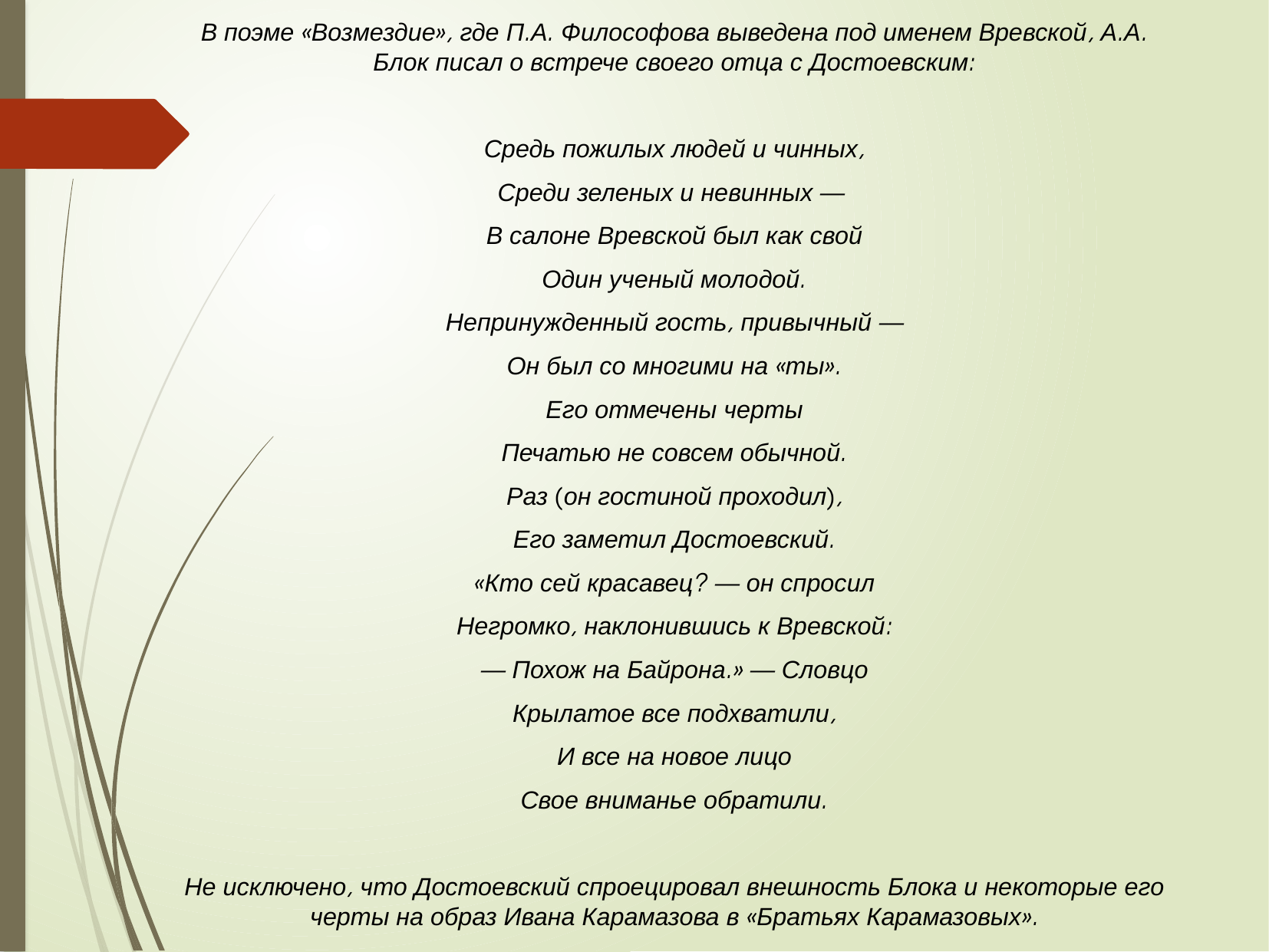

В поэме «Возмездие», где П.А. Философова выведена под именем Вревской, А.А. Блок писал о встрече своего отца с Достоевским:​
​
Средь пожилых людей и чинных,​
Среди зеленых и невинных — ​
В салоне Вревской был как свой​
Один ученый молодой.​
Непринужденный гость, привычный —​
Он был со многими на «ты».​
Его отмечены черты​
Печатью не совсем обычной.​
Раз (он гостиной проходил),​
Его заметил Достоевский.​
«Кто сей красавец? — он спросил​
Негромко, наклонившись к Вревской:​
— Похож на Байрона.» — Словцо​
Крылатое все подхватили,​
И все на новое лицо​
Свое вниманье обратили.​
​
Не исключено, что Достоевский спроецировал внешность Блока и некоторые его черты на образ Ивана Карамазова в «Братьях Карамазовых».